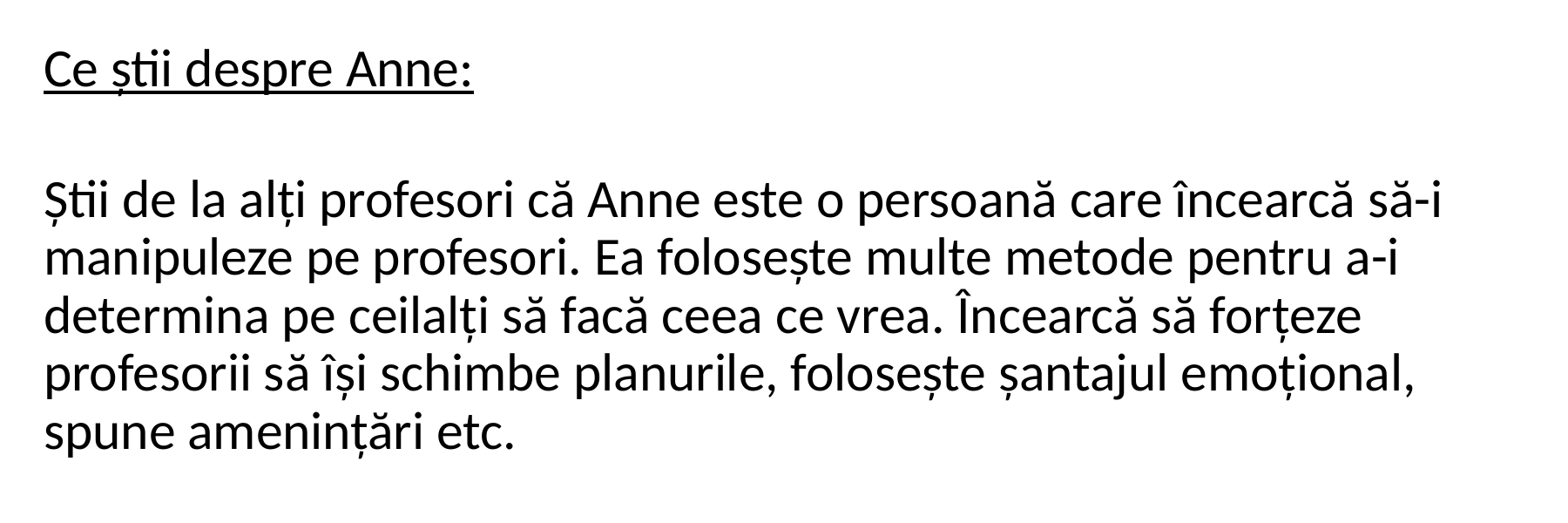

Ce știi despre Anne:

Știi de la alți profesori că Anne este o persoană care încearcă să-i manipuleze pe profesori. Ea folosește multe metode pentru a-i determina pe ceilalți să facă ceea ce vrea. Încearcă să forțeze profesorii să își schimbe planurile, folosește șantajul emoțional, spune amenințări etc.